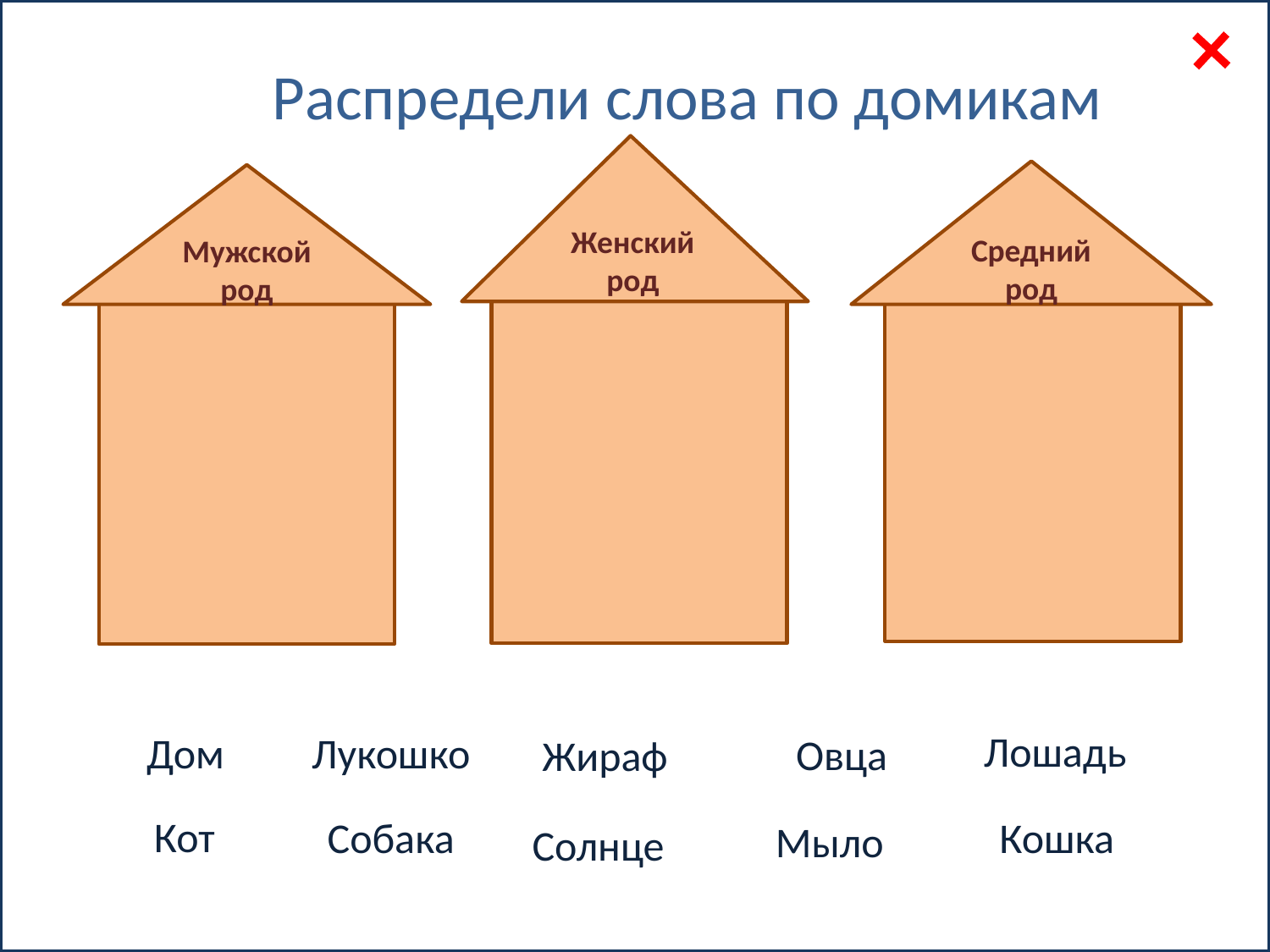

Распредели слова по домикам
Женский род
Средний род
Мужской род

Лошадь
Дом
Лукошко
Овца
Жираф
Кот
Собака
Кошка
Мыло
Солнце